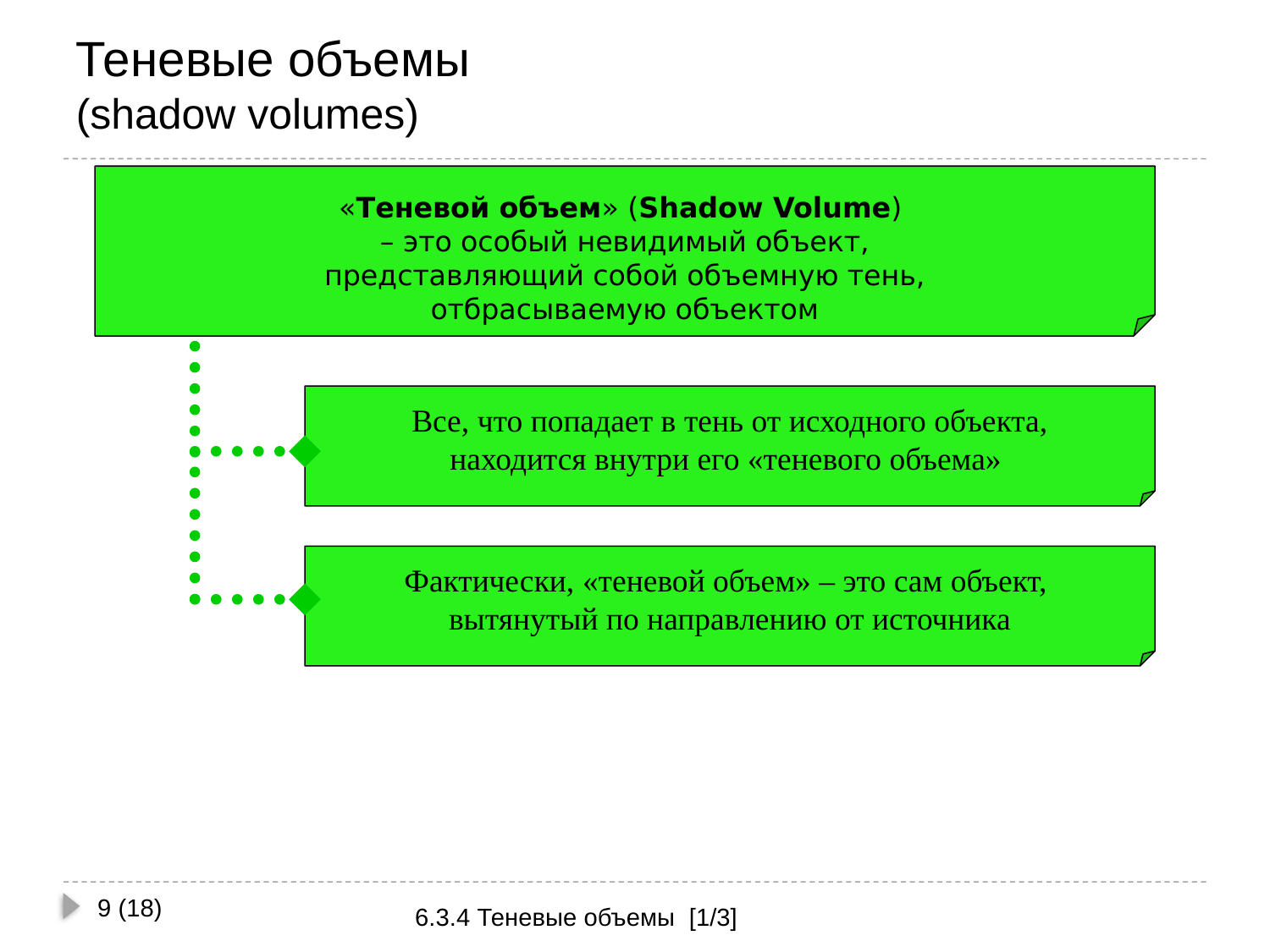

# Теневые объемы (shadow volumes)

«Теневой объем» (Shadow Volume)
– это особый невидимый объект,
представляющий собой объемную тень,
отбрасываемую объектом

Все, что попадает в тень от исходного объекта,
находится внутри его «теневого объема»

Фактически, «теневой объем» – это сам объект,
вытянутый по направлению от источника
9 (18)
6.3.4 Теневые объемы  [1/3]